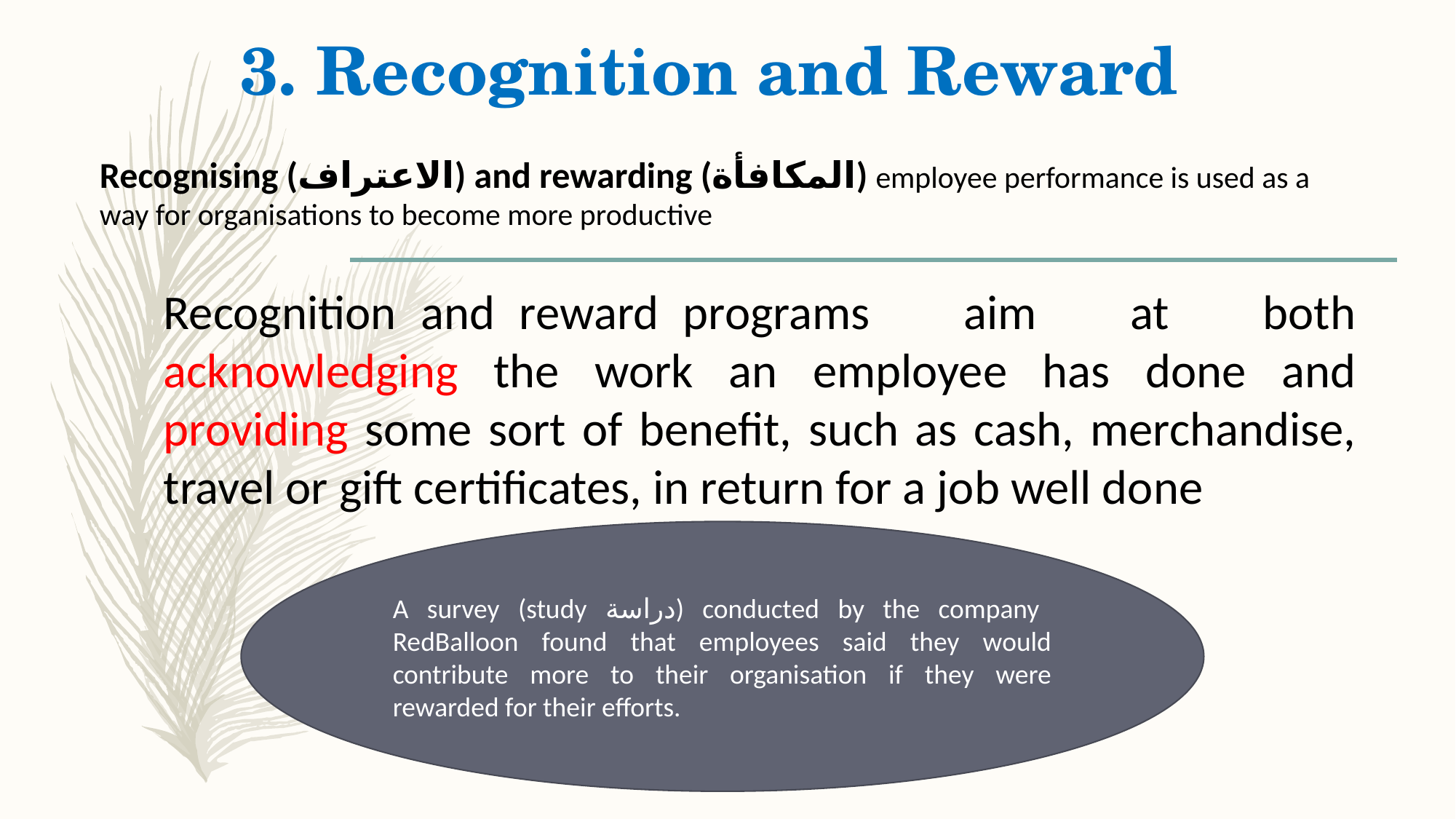

# 3. Recognition and Reward
Recognising (الاعتراف) and rewarding (المكافأة) employee performance is used as a way for organisations to become more productive
Recognition and reward programs aim at both acknowledging the work an employee has done and providing some sort of benefit, such as cash, merchandise, travel or gift certificates, in return for a job well done
A survey (study دراسة) conducted by the company RedBalloon found that employees said they would contribute more to their organisation if they were rewarded for their efforts.